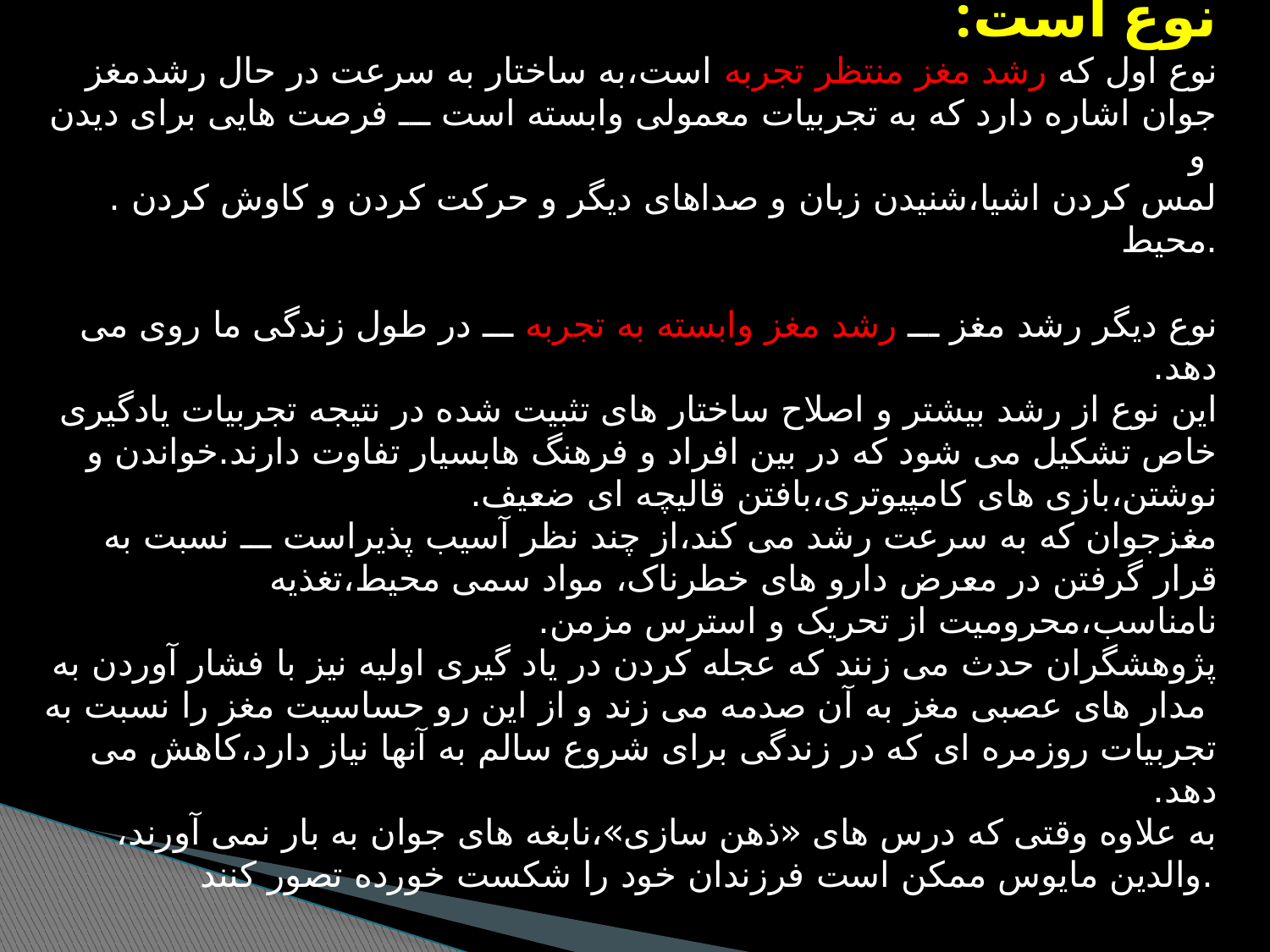

تحریک مناسب در طول سال های اولیه دو نوع است:
نوع اول که رشد مغز منتظر تجربه است،به ساختار به سرعت در حال رشدمغز جوان اشاره دارد که به تجربیات معمولی وابسته است ـــ فرصت هایی برای دیدن و
. لمس کردن اشیا،شنیدن زبان و صداهای دیگر و حرکت کردن و کاوش کردن محیط.

نوع دیگر رشد مغز ـــ رشد مغز وابسته به تجربه ـــ در طول زندگی ما روی می دهد.
این نوع از رشد بیشتر و اصلاح ساختار های تثبیت شده در نتیجه تجربیات یادگیری
خاص تشکیل می شود که در بین افراد و فرهنگ هابسیار تفاوت دارند.خواندن و
نوشتن،بازی های کامپیوتری،بافتن قالیچه ای ضعیف.
مغزجوان که به سرعت رشد می کند،از چند نظر آسیب پذیراست ـــ نسبت به
قرار گرفتن در معرض دارو های خطرناک، مواد سمی محیط،تغذیه
نامناسب،محرومیت از تحریک و استرس مزمن.
پژوهشگران حدث می زنند که عجله کردن در یاد گیری اولیه نیز با فشار آوردن به
 مدار های عصبی مغز به آن صدمه می زند و از این رو حساسیت مغز را نسبت به
تجربیات روزمره ای که در زندگی برای شروع سالم به آنها نیاز دارد،کاهش می دهد.
به علاوه وقتی که درس های «ذهن سازی»،نابغه های جوان به بار نمی آورند،
والدین مایوس ممکن است فرزندان خود را شکست خورده تصور کنند.